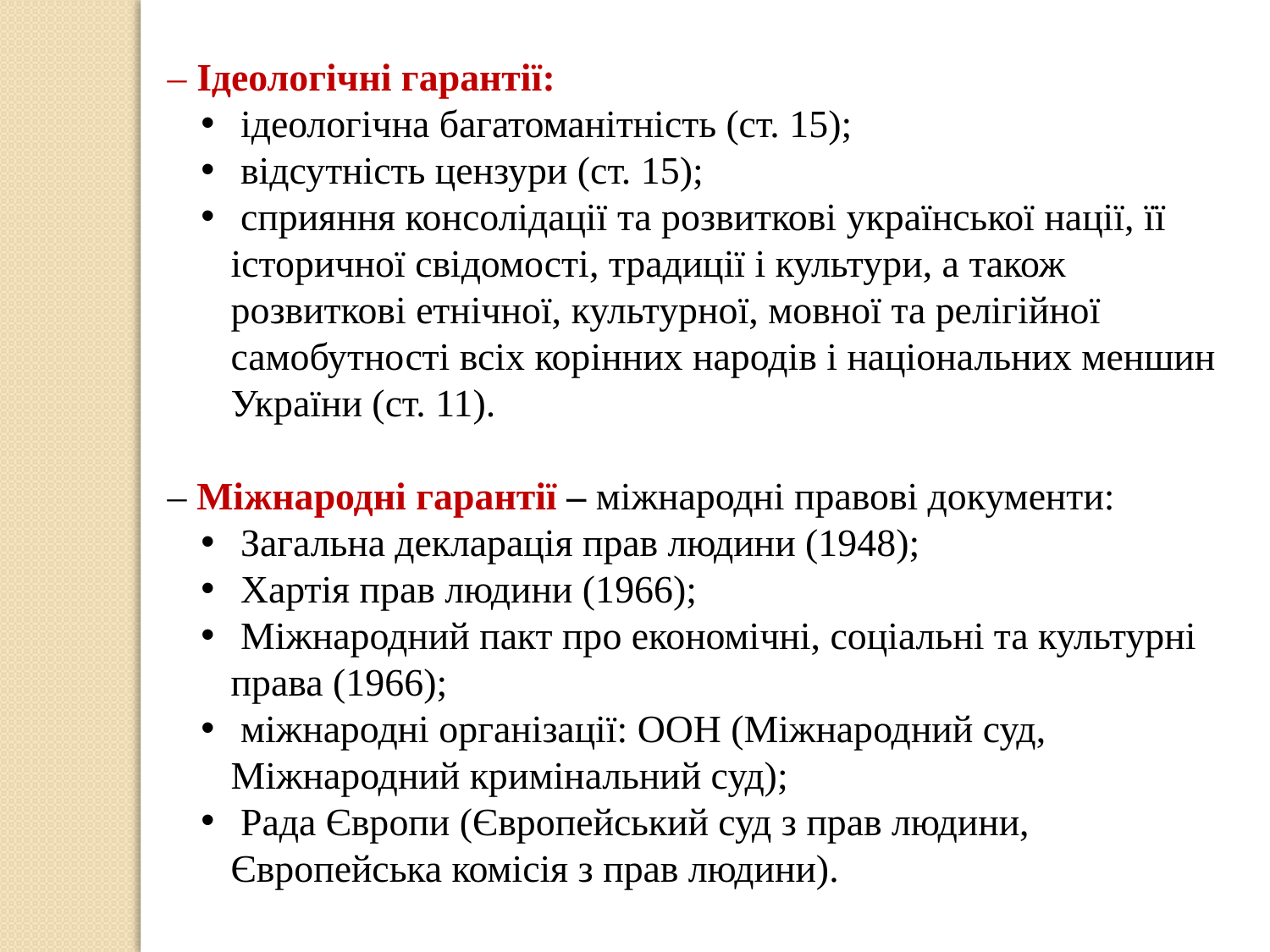

‒ Ідеологічні гарантії:
 ідеологічна багатоманітність (ст. 15);
 відсутність цензури (ст. 15);
 сприяння консолідації та розвиткові української нації, її історичної свідомості, традиції і культури, а також розвиткові етнічної, культурної, мовної та релігійної самобутності всіх корінних народів і національних меншин України (ст. 11).

‒ Міжнародні гарантії – міжнародні правові документи:
 Загальна декларація прав людини (1948);
 Хартія прав людини (1966);
 Міжнародний пакт про економічні, соціальні та культурні права (1966);
 міжнародні організації: ООН (Міжнародний суд, Міжнародний кримінальний суд);
 Рада Європи (Європейський суд з прав людини, Європейська комісія з прав людини).